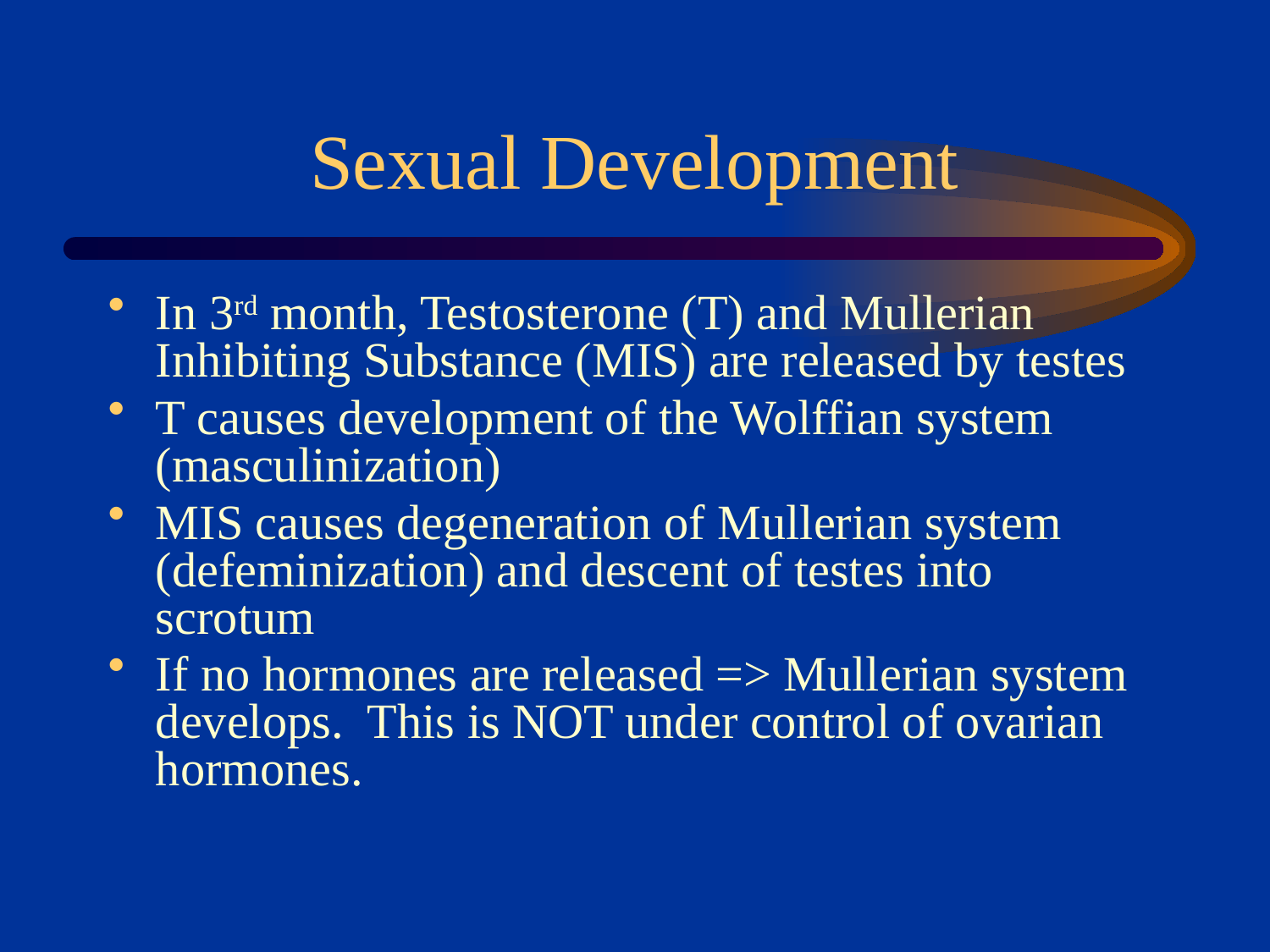

# Sexual Development
In 3rd month, Testosterone (T) and Mullerian Inhibiting Substance (MIS) are released by testes
T causes development of the Wolffian system (masculinization)
MIS causes degeneration of Mullerian system (defeminization) and descent of testes into scrotum
If no hormones are released => Mullerian system develops.  This is NOT under control of ovarian hormones.